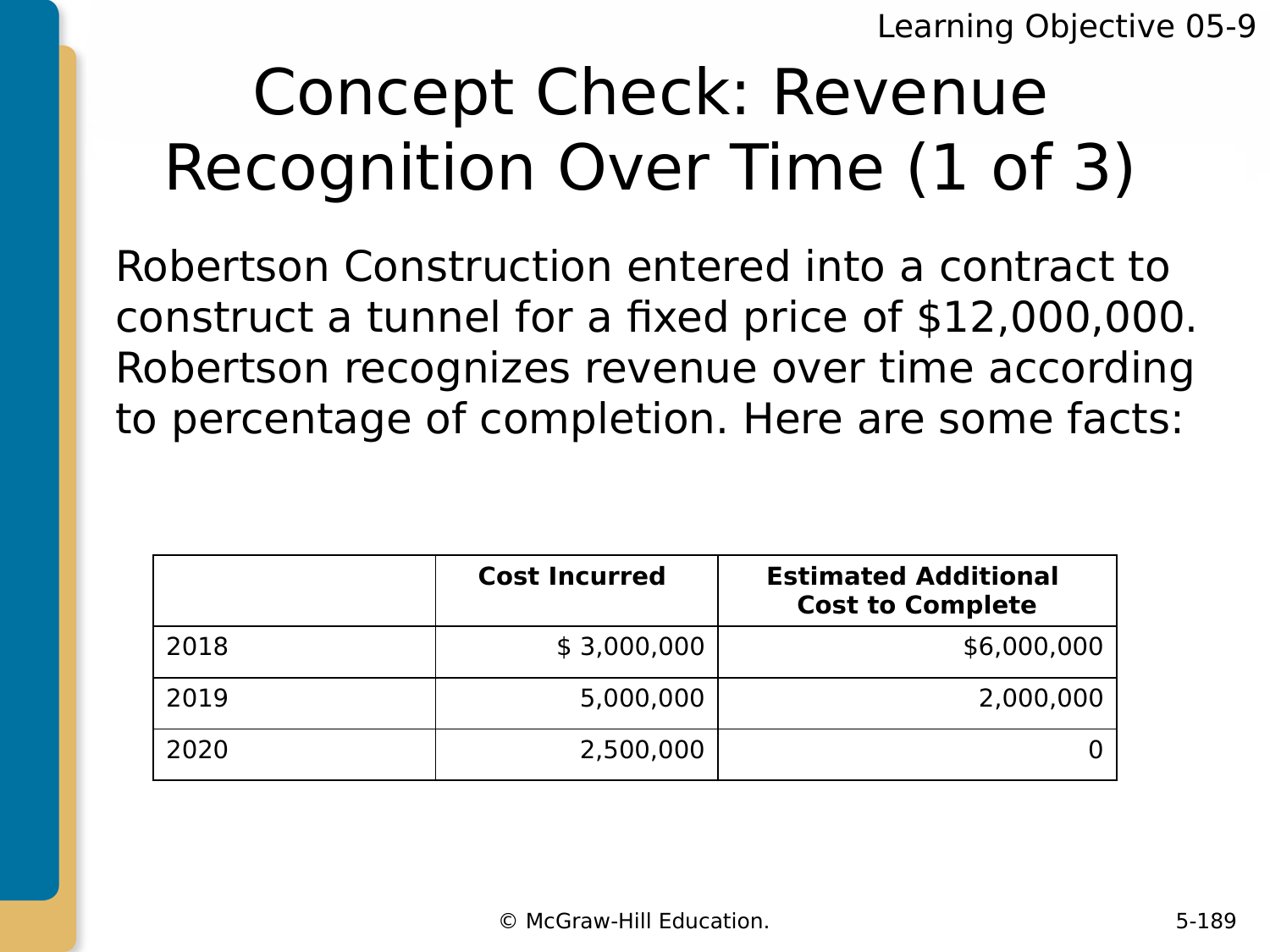

Learning Objective 05-9
# Concept Check: Revenue Recognition Over Time (1 of 3)
Robertson Construction entered into a contract to construct a tunnel for a fixed price of $12,000,000. Robertson recognizes revenue over time according to percentage of completion. Here are some facts:
|  | Cost Incurred | Estimated Additional Cost to Complete |
| --- | --- | --- |
| 2018 | $ 3,000,000 | $6,000,000 |
| 2019 | 5,000,000 | 2,000,000 |
| 2020 | 2,500,000 | 0 |